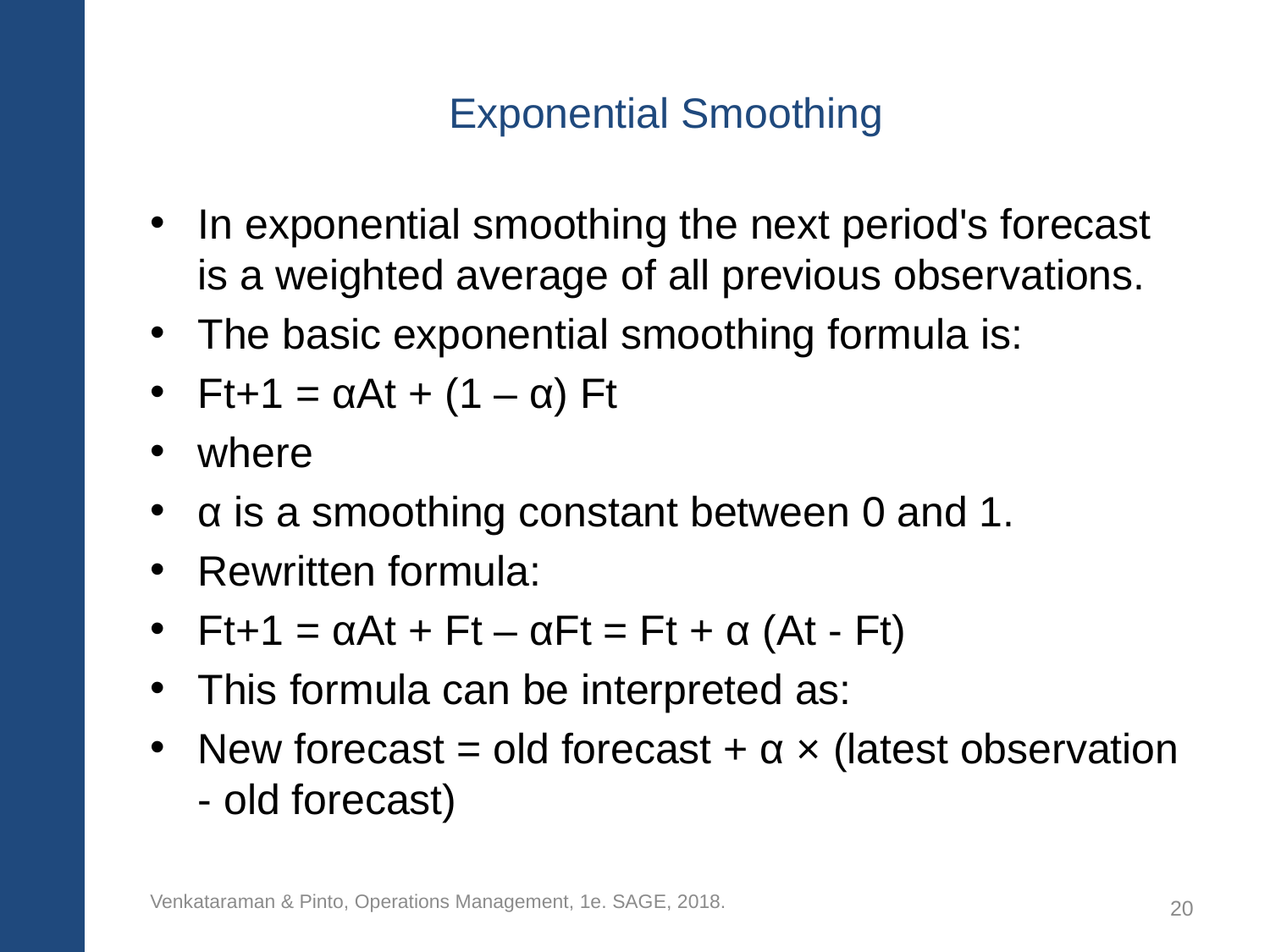

# Exponential Smoothing
In exponential smoothing the next period's forecast is a weighted average of all previous observations.
The basic exponential smoothing formula is:
Ft+1 = αAt + (1 – α) Ft
where
α is a smoothing constant between 0 and 1.
Rewritten formula:
Ft+1 = αAt + Ft – αFt = Ft + α (At - Ft)
This formula can be interpreted as:
New forecast = old forecast + α × (latest observation - old forecast)
Venkataraman & Pinto, Operations Management, 1e. SAGE, 2018.
20